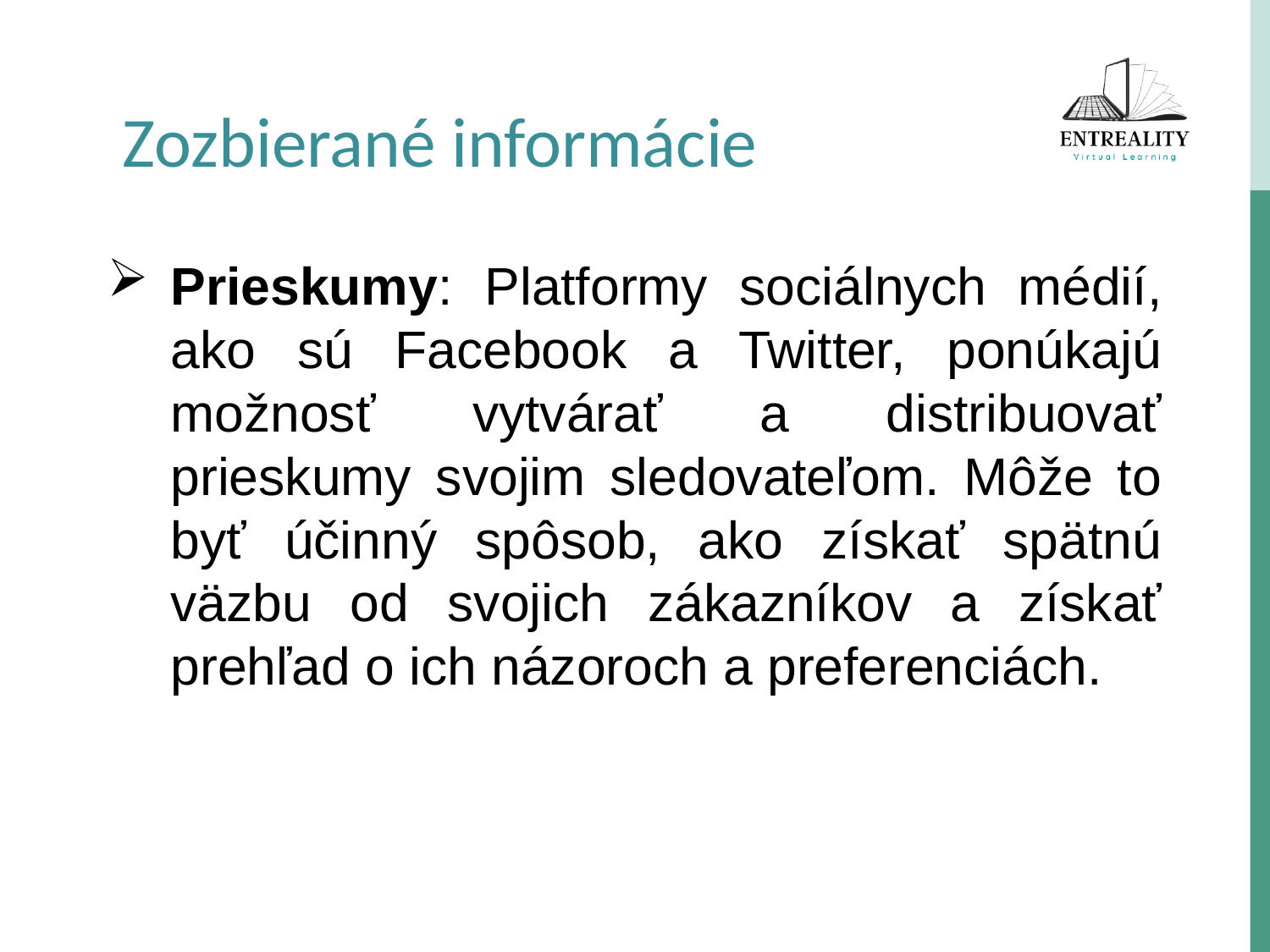

Zozbierané informácie
Prieskumy: Platformy sociálnych médií, ako sú Facebook a Twitter, ponúkajú možnosť vytvárať a distribuovať prieskumy svojim sledovateľom. Môže to byť účinný spôsob, ako získať spätnú väzbu od svojich zákazníkov a získať prehľad o ich názoroch a preferenciách.